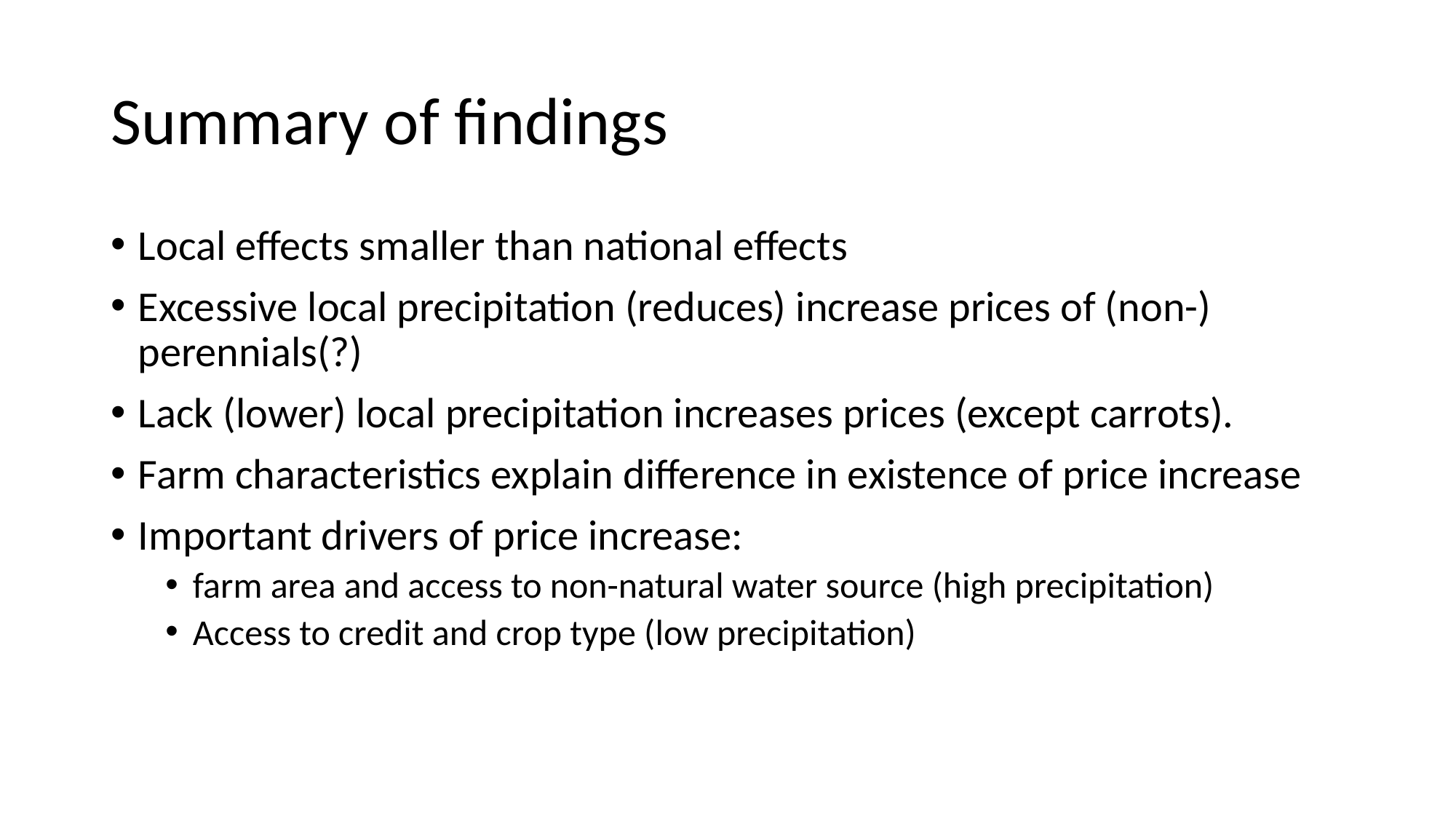

# Summary of findings
Local effects smaller than national effects
Excessive local precipitation (reduces) increase prices of (non-) perennials(?)
Lack (lower) local precipitation increases prices (except carrots).
Farm characteristics explain difference in existence of price increase
Important drivers of price increase:
farm area and access to non-natural water source (high precipitation)
Access to credit and crop type (low precipitation)